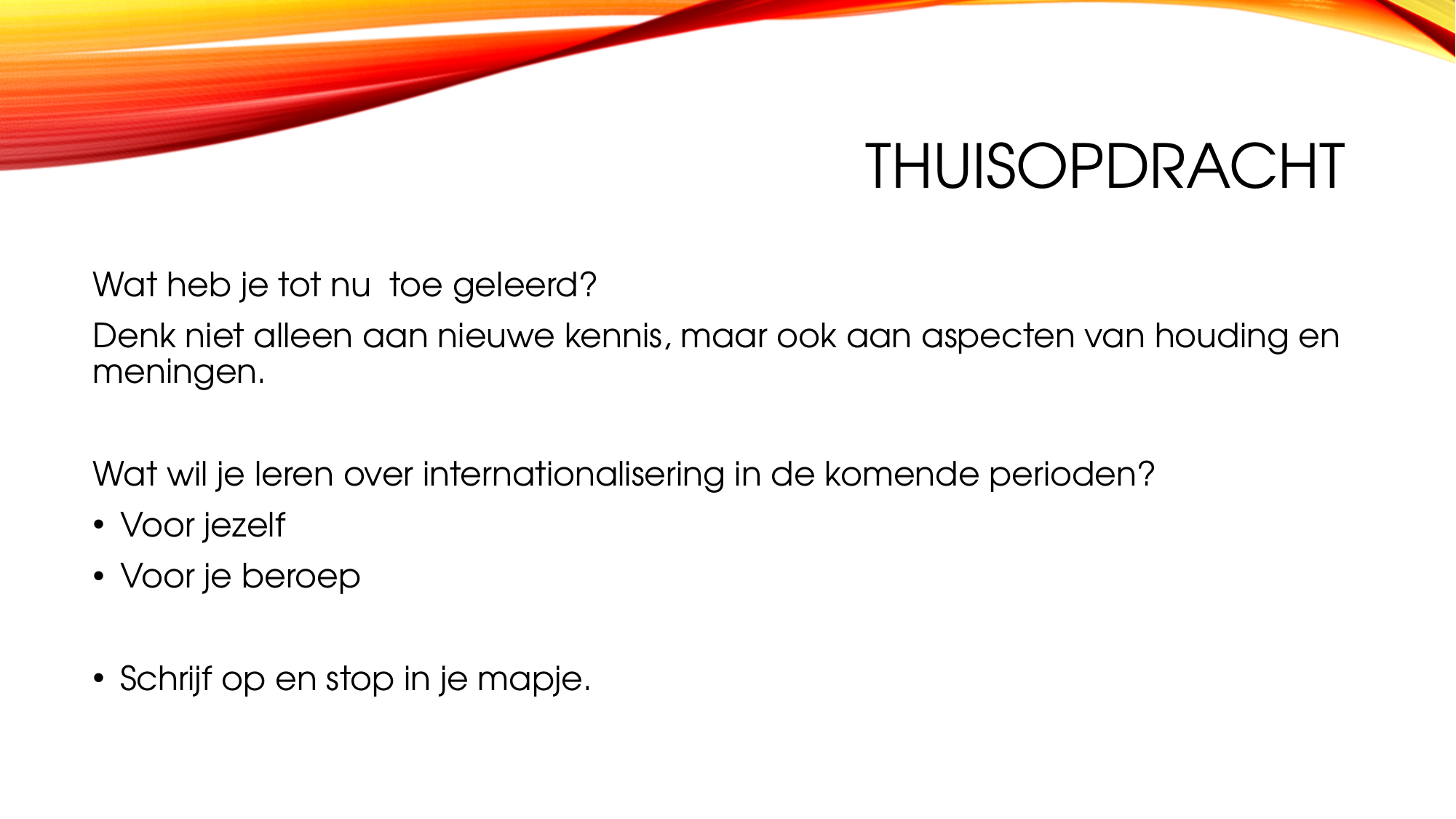

# Thuisopdracht
Wat heb je tot nu  toe geleerd?
Denk niet alleen aan nieuwe kennis, maar ook aan aspecten van houding en meningen.

Wat wil je leren over internationalisering in de komende perioden?
Voor jezelf
Voor je beroep

Schrijf op en stop in je mapje.